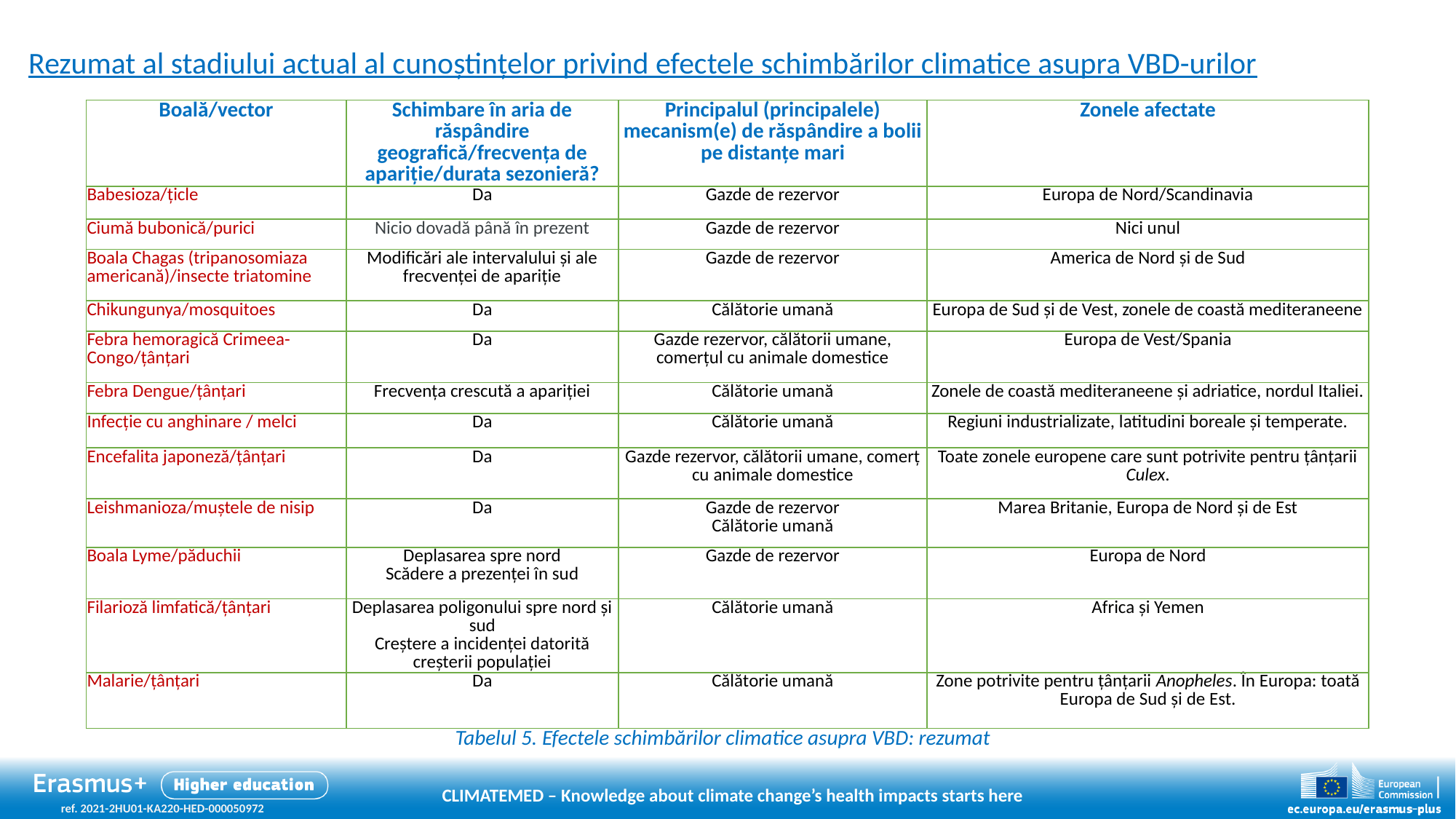

Rezumat al stadiului actual al cunoștințelor privind efectele schimbărilor climatice asupra VBD-urilor

| Boală/vector | Schimbare în aria de răspândire geografică/frecvența de apariție/durata sezonieră? | Principalul (principalele) mecanism(e) de răspândire a bolii pe distanțe mari | Zonele afectate |
| --- | --- | --- | --- |
| Babesioza/țicle | Da | Gazde de rezervor | Europa de Nord/Scandinavia |
| Ciumă bubonică/purici | Nicio dovadă până în prezent | Gazde de rezervor | Nici unul |
| Boala Chagas (tripanosomiaza americană)/insecte triatomine | Modificări ale intervalului și ale frecvenței de apariție | Gazde de rezervor | America de Nord și de Sud |
| Chikungunya/mosquitoes | Da | Călătorie umană | Europa de Sud și de Vest, zonele de coastă mediteraneene |
| Febra hemoragică Crimeea-Congo/țânțari | Da | Gazde rezervor, călătorii umane, comerțul cu animale domestice | Europa de Vest/Spania |
| Febra Dengue/țânțari | Frecvența crescută a apariției | Călătorie umană | Zonele de coastă mediteraneene și adriatice, nordul Italiei. |
| Infecție cu anghinare / melci | Da | Călătorie umană | Regiuni industrializate, latitudini boreale și temperate. |
| Encefalita japoneză/țânțari | Da | Gazde rezervor, călătorii umane, comerț cu animale domestice | Toate zonele europene care sunt potrivite pentru țânțarii Culex. |
| Leishmanioza/muștele de nisip | Da | Gazde de rezervor Călătorie umană | Marea Britanie, Europa de Nord și de Est |
| Boala Lyme/păduchii | Deplasarea spre nord Scădere a prezenței în sud | Gazde de rezervor | Europa de Nord |
| Filarioză limfatică/țânțari | Deplasarea poligonului spre nord și sud Creștere a incidenței datorită creșterii populației | Călătorie umană | Africa și Yemen |
| Malarie/țânțari | Da | Călătorie umană | Zone potrivite pentru țânțarii Anopheles. În Europa: toată Europa de Sud și de Est. |
Tabelul 5. Efectele schimbărilor climatice asupra VBD: rezumat